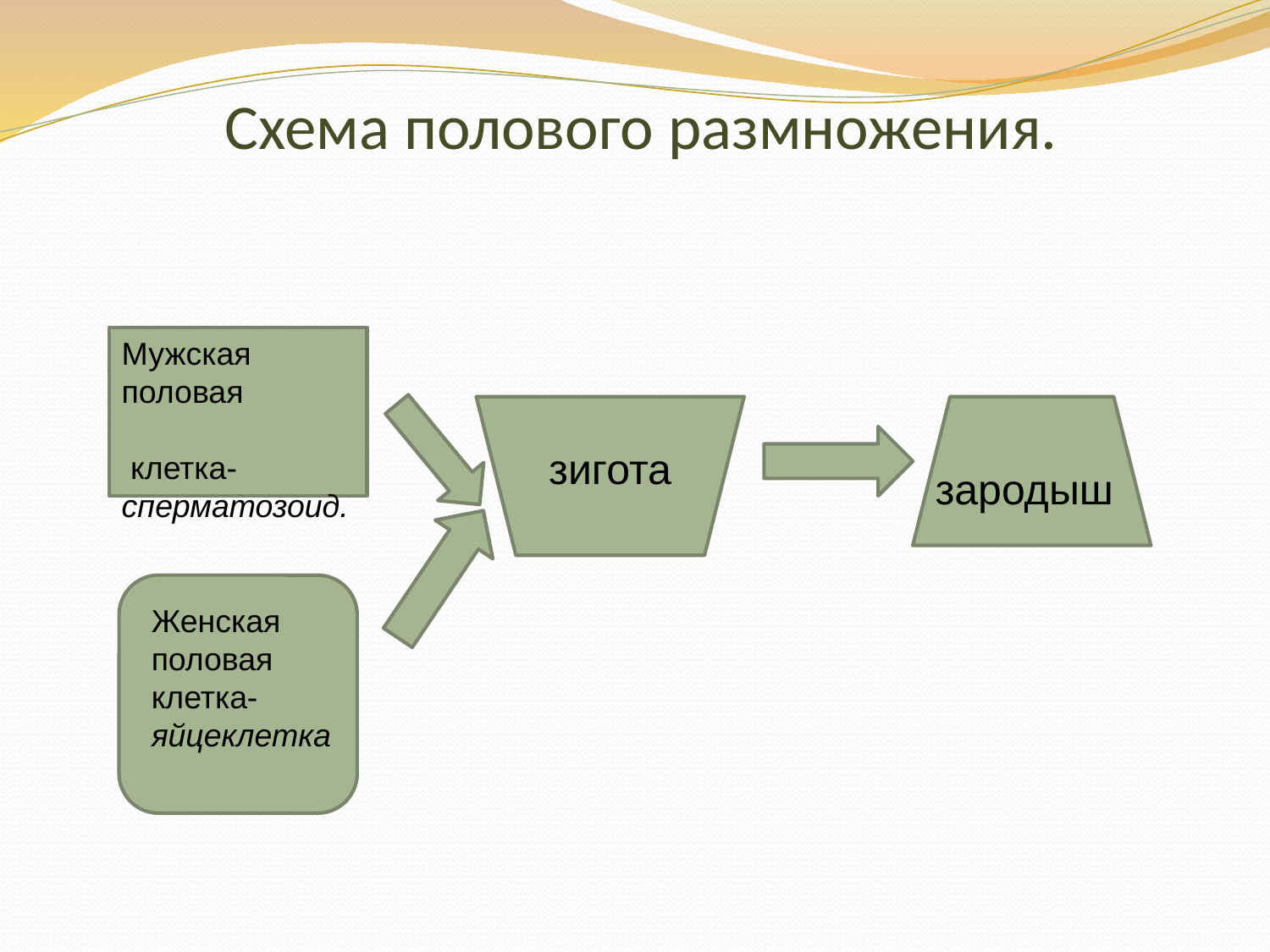

# Схема полового размножения.

Мужская половая
 клетка- сперматозоид.

зигота
зародыш

Женская половая клетка- яйцеклетка